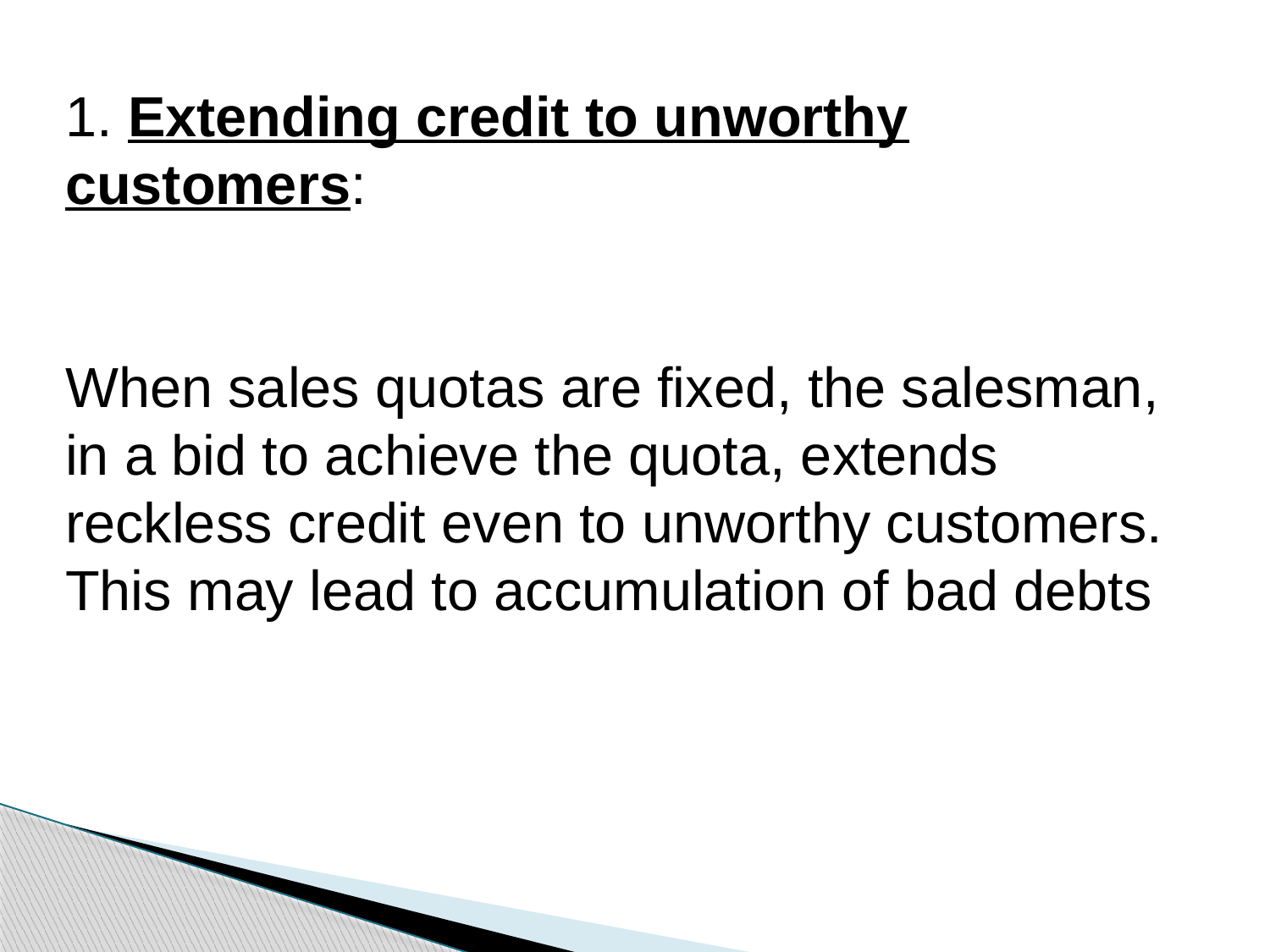

1. Extending credit to unworthy customers:

When sales quotas are fixed, the salesman, in a bid to achieve the quota, extends reckless credit even to unworthy customers. This may lead to accumulation of bad debts